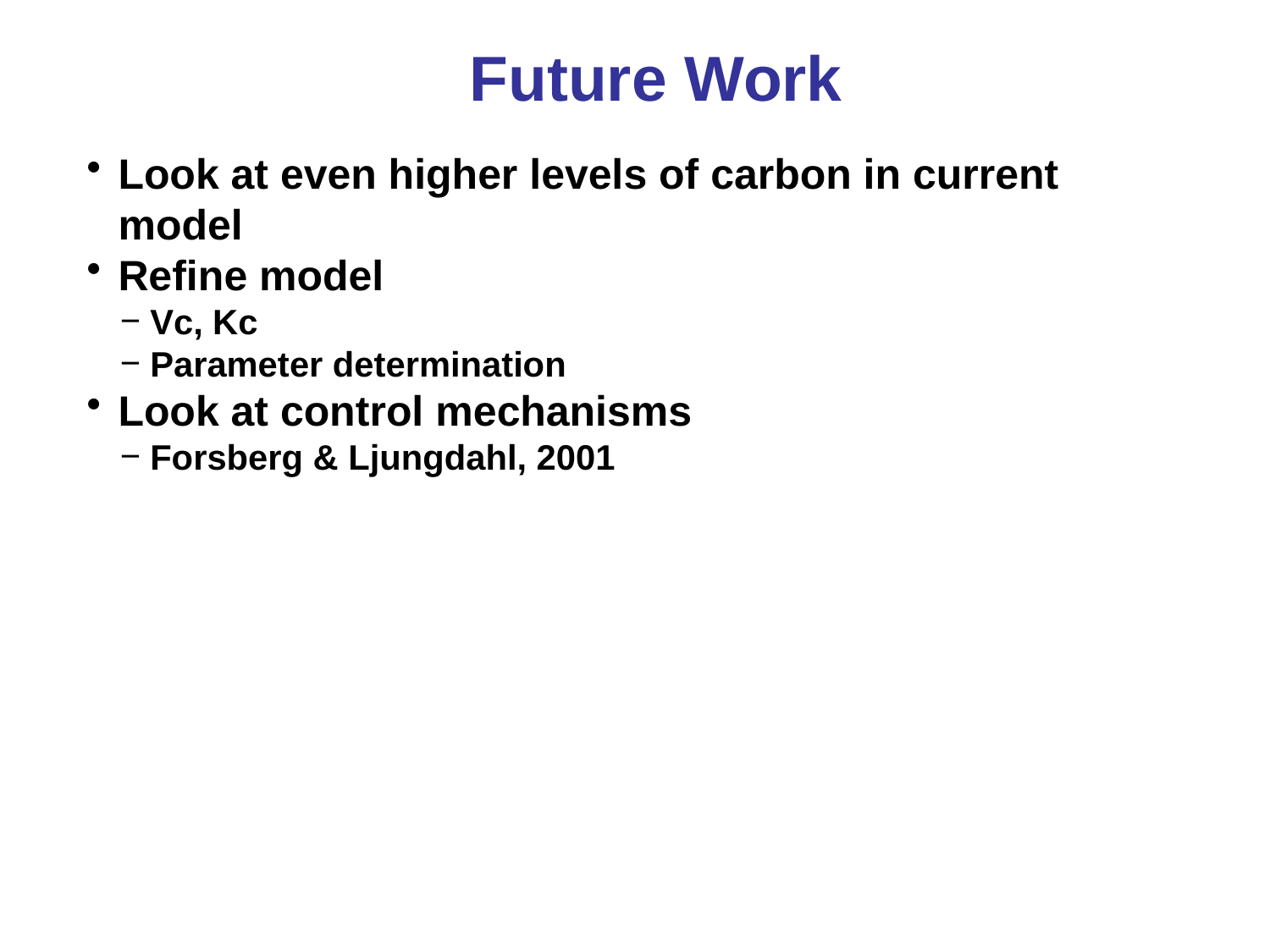

Future Work
Look at even higher levels of carbon in current model
Refine model
Vc, Kc
Parameter determination
Look at control mechanisms
Forsberg & Ljungdahl, 2001